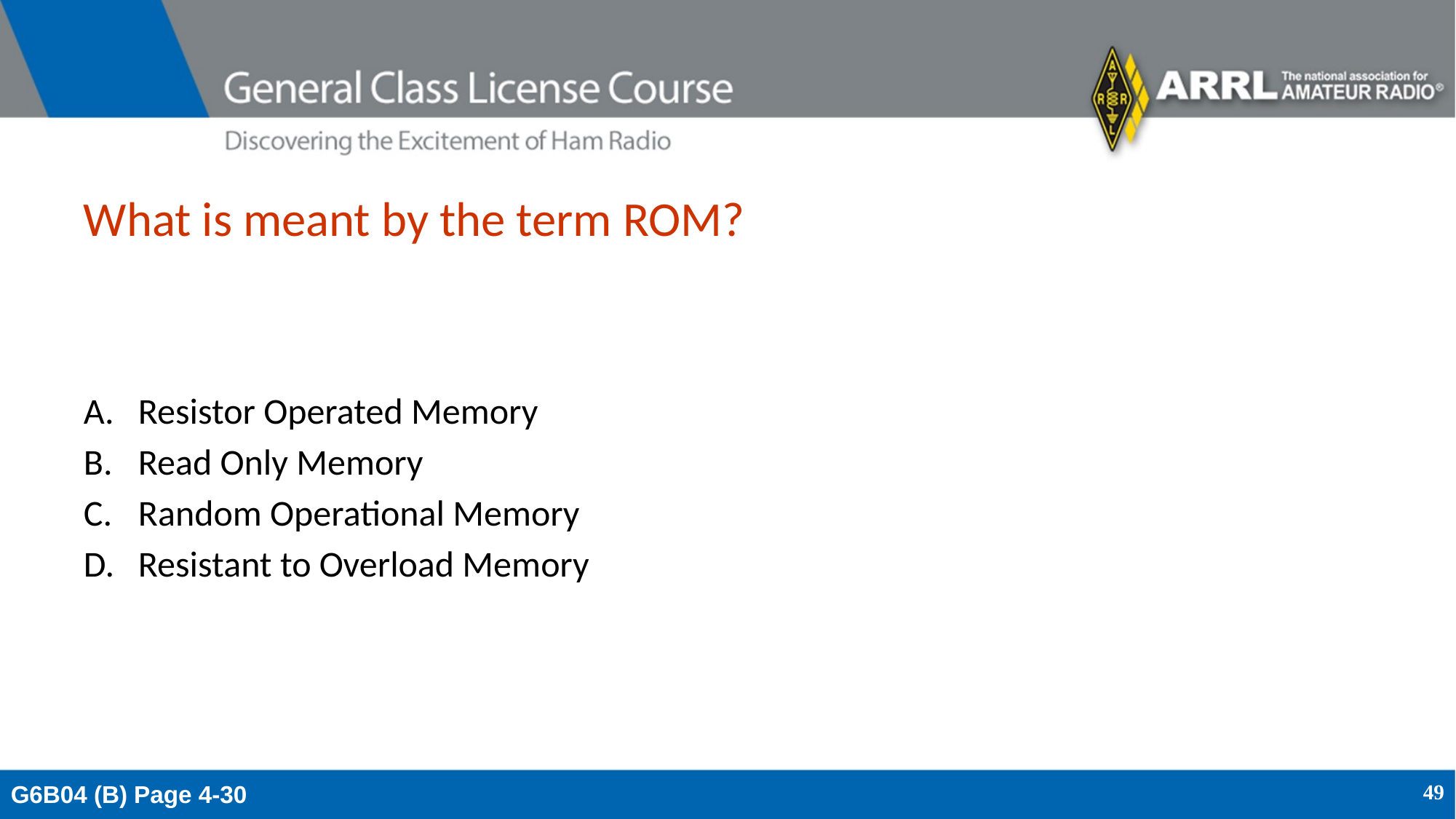

# What is meant by the term ROM?
Resistor Operated Memory
Read Only Memory
Random Operational Memory
Resistant to Overload Memory
G6B04 (B) Page 4-30
49